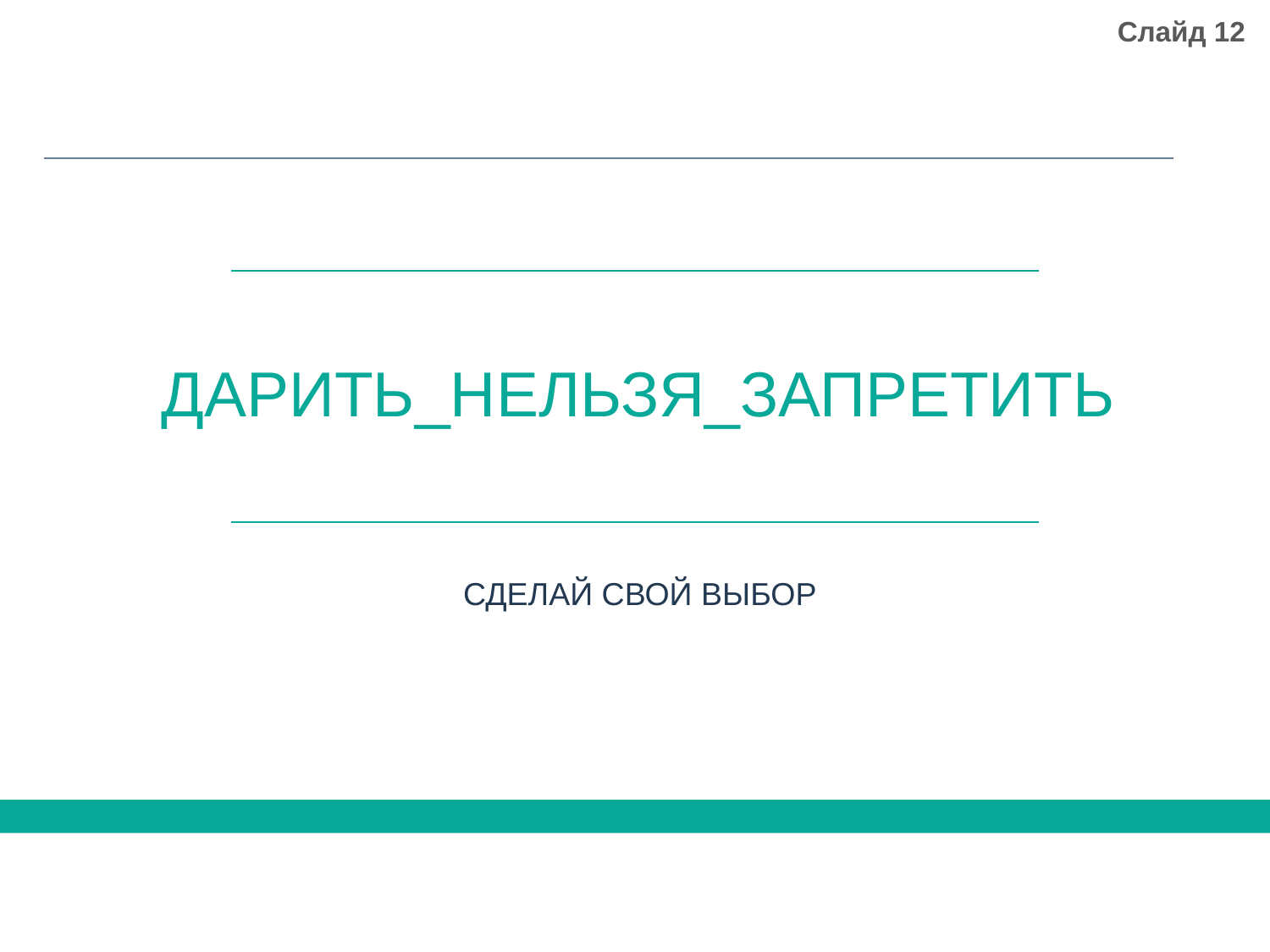

Слайд 12

# дарить_нельзя_запретить

сделай свой выбор